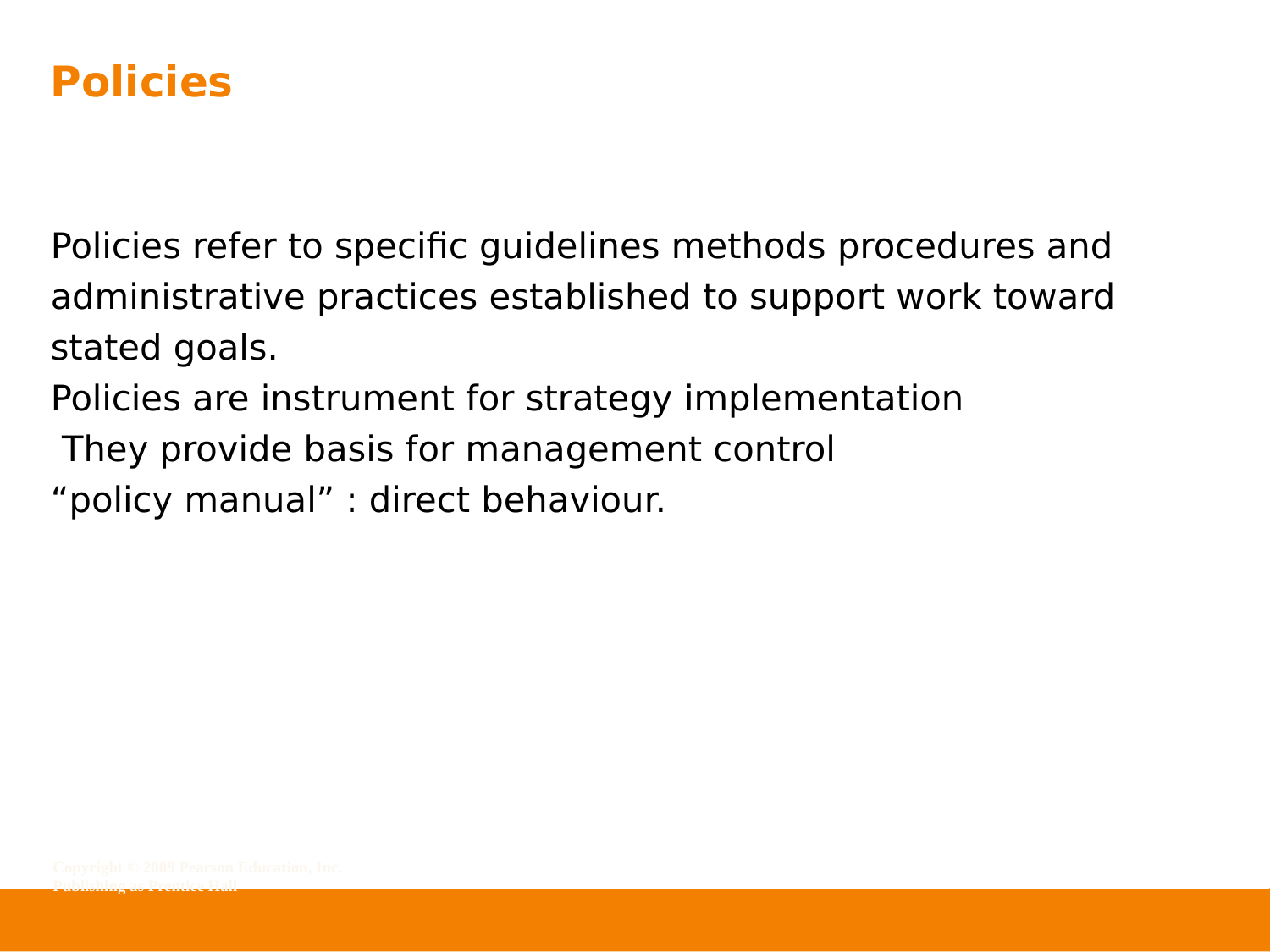

# Policies
Policies refer to specific guidelines methods procedures and administrative practices established to support work toward stated goals.
Policies are instrument for strategy implementation
 They provide basis for management control
“policy manual” : direct behaviour.